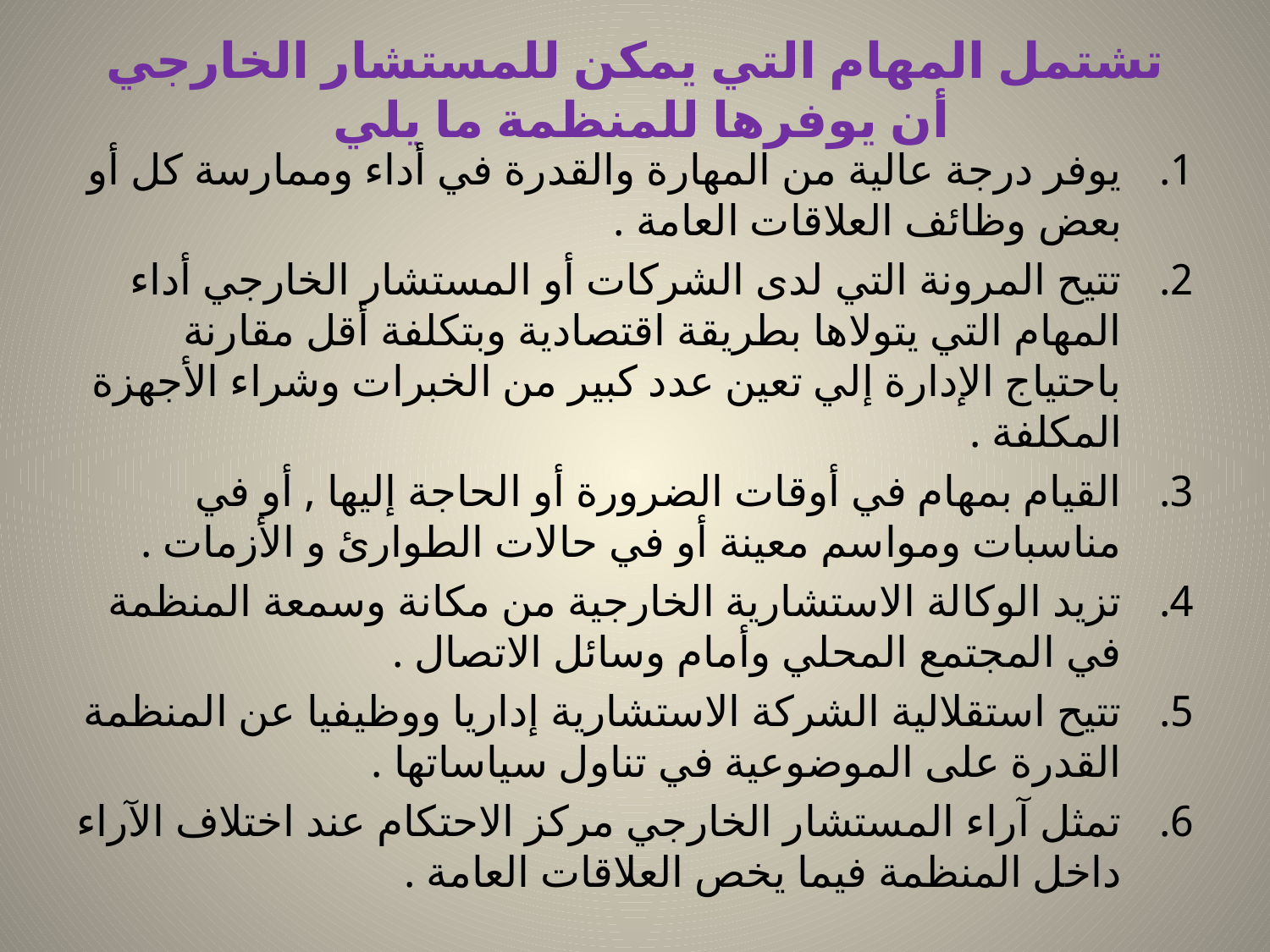

# تشتمل المهام التي يمكن للمستشار الخارجي أن يوفرها للمنظمة ما يلي
يوفر درجة عالية من المهارة والقدرة في أداء وممارسة كل أو بعض وظائف العلاقات العامة .
تتيح المرونة التي لدى الشركات أو المستشار الخارجي أداء المهام التي يتولاها بطريقة اقتصادية وبتكلفة أقل مقارنة باحتياج الإدارة إلي تعين عدد كبير من الخبرات وشراء الأجهزة المكلفة .
القيام بمهام في أوقات الضرورة أو الحاجة إليها , أو في مناسبات ومواسم معينة أو في حالات الطوارئ و الأزمات .
تزيد الوكالة الاستشارية الخارجية من مكانة وسمعة المنظمة في المجتمع المحلي وأمام وسائل الاتصال .
تتيح استقلالية الشركة الاستشارية إداريا ووظيفيا عن المنظمة القدرة على الموضوعية في تناول سياساتها .
تمثل آراء المستشار الخارجي مركز الاحتكام عند اختلاف الآراء داخل المنظمة فيما يخص العلاقات العامة .